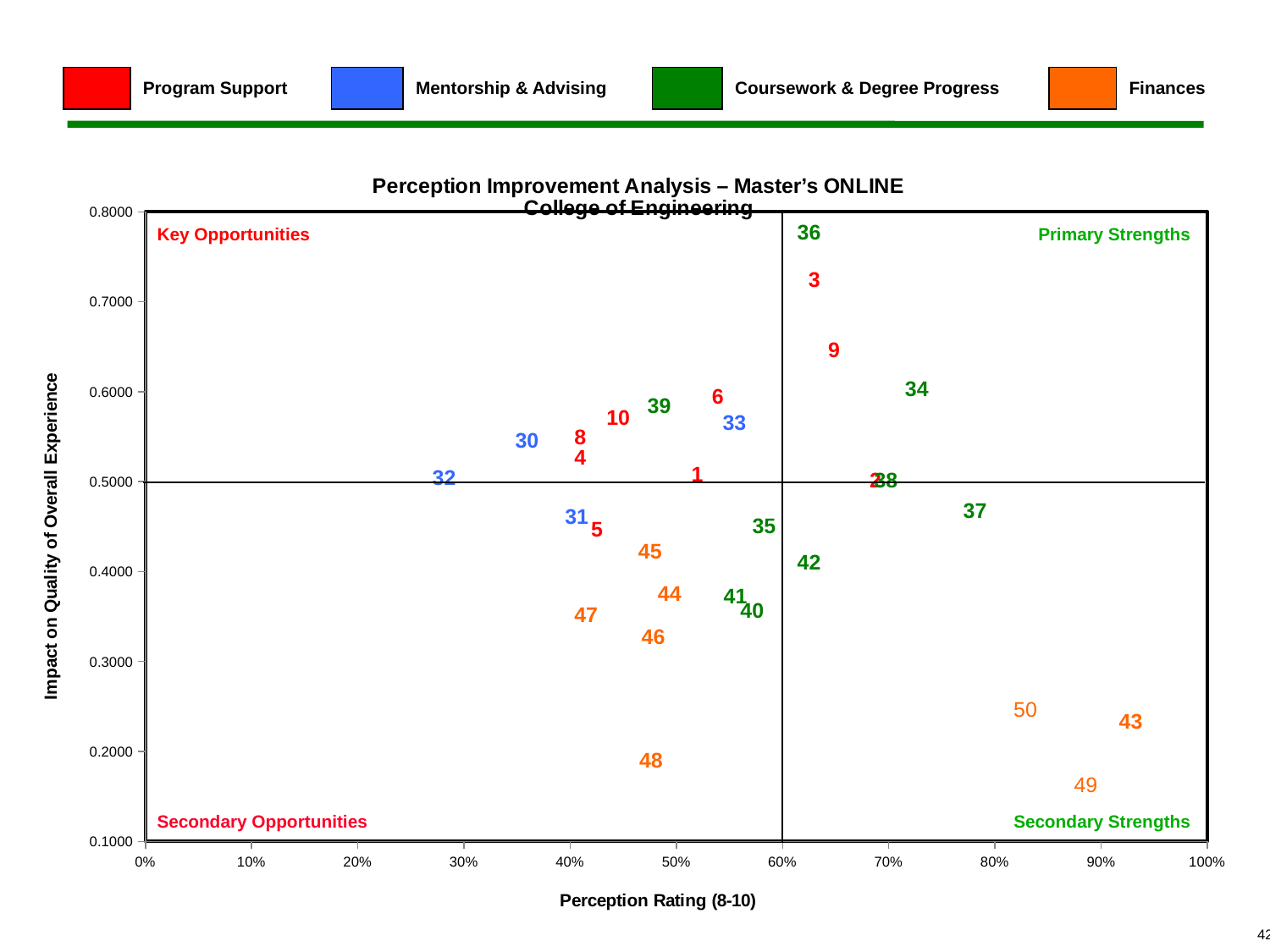

# Perception Improvement Analysis – Master’s ONLINE College of Engineering
|  | Program Support |
| --- | --- |
|  | Mentorship & Advising |
| --- | --- |
|  | Coursework & Degree Progress |
| --- | --- |
|  | Finances |
| --- | --- |

### Chart: Perception Improvement Analysis – Master’s ONLINE
College of Engineering

| Category | Y-Value 1 |
|---|---|
Key Opportunities
Primary Strengths
Secondary Strengths
Secondary Opportunities